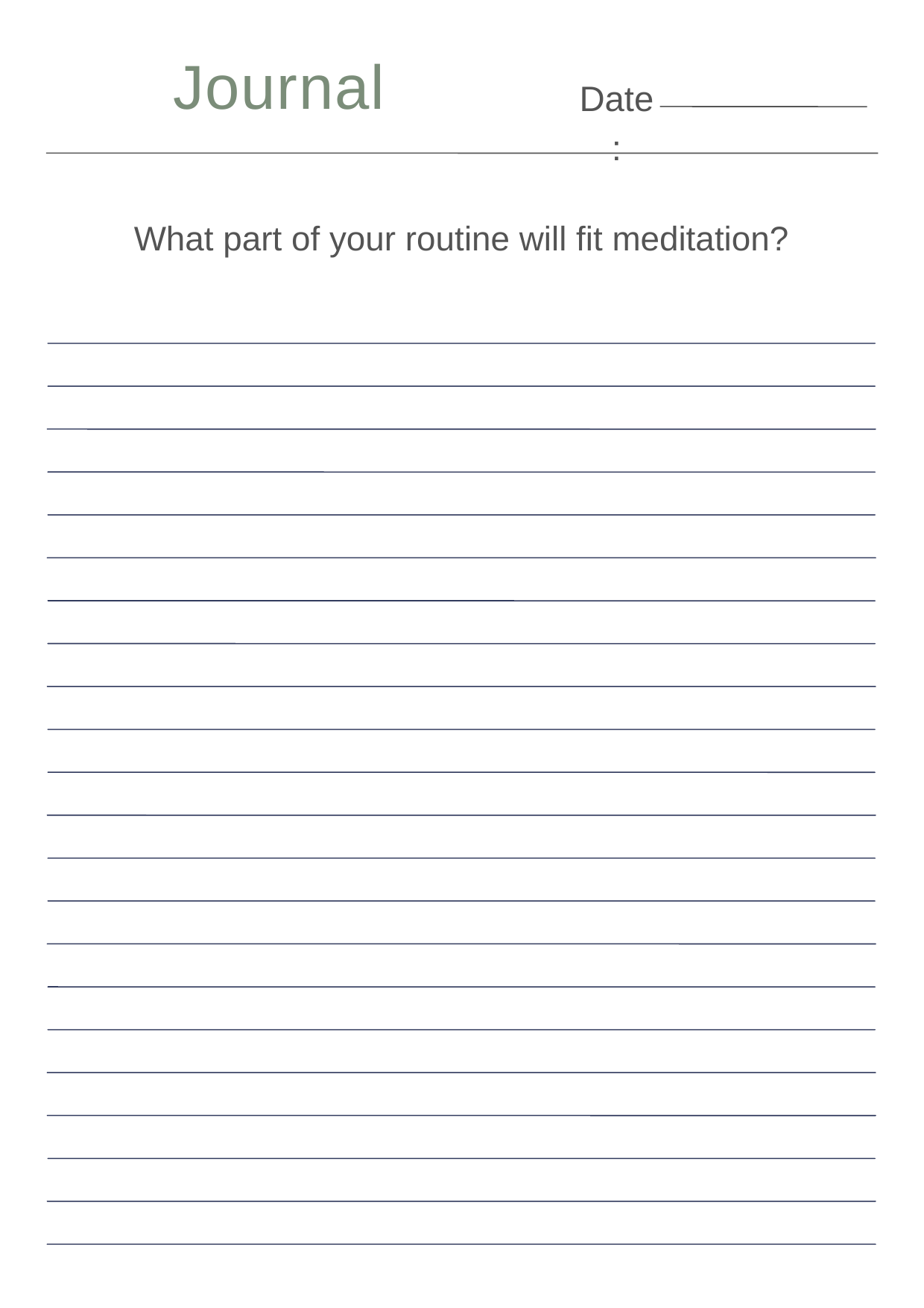

Journal
Date:

What part of your routine will fit meditation?